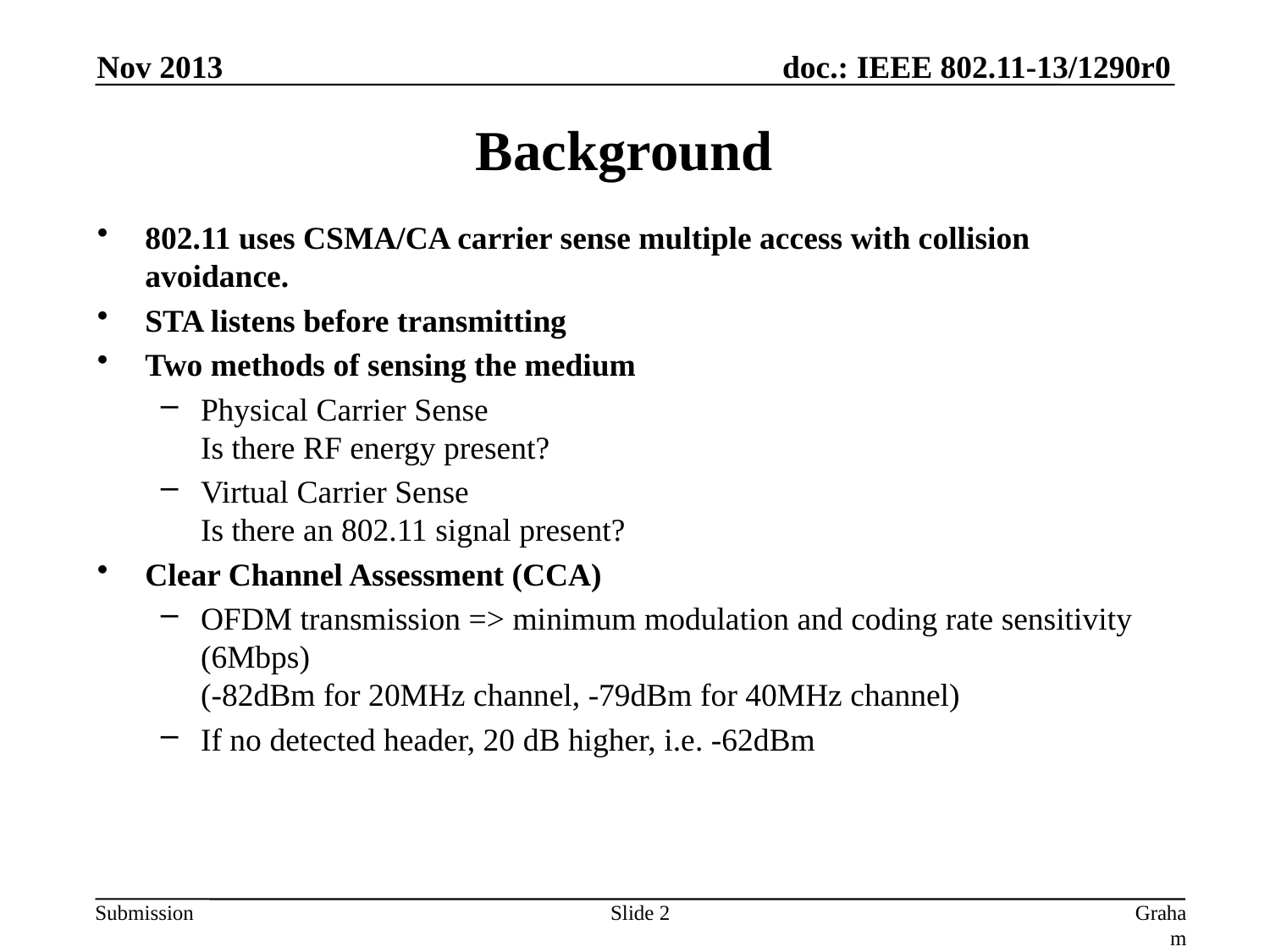

Nov 2013
# Background
802.11 uses CSMA/CA carrier sense multiple access with collision avoidance.
STA listens before transmitting
Two methods of sensing the medium
Physical Carrier Sense
Is there RF energy present?
Virtual Carrier Sense
Is there an 802.11 signal present?
Clear Channel Assessment (CCA)
OFDM transmission => minimum modulation and coding rate sensitivity (6Mbps)
(-82dBm for 20MHz channel, -79dBm for 40MHz channel)
If no detected header, 20 dB higher, i.e. -62dBm

Slide 2
Graham Smith, DSP Group